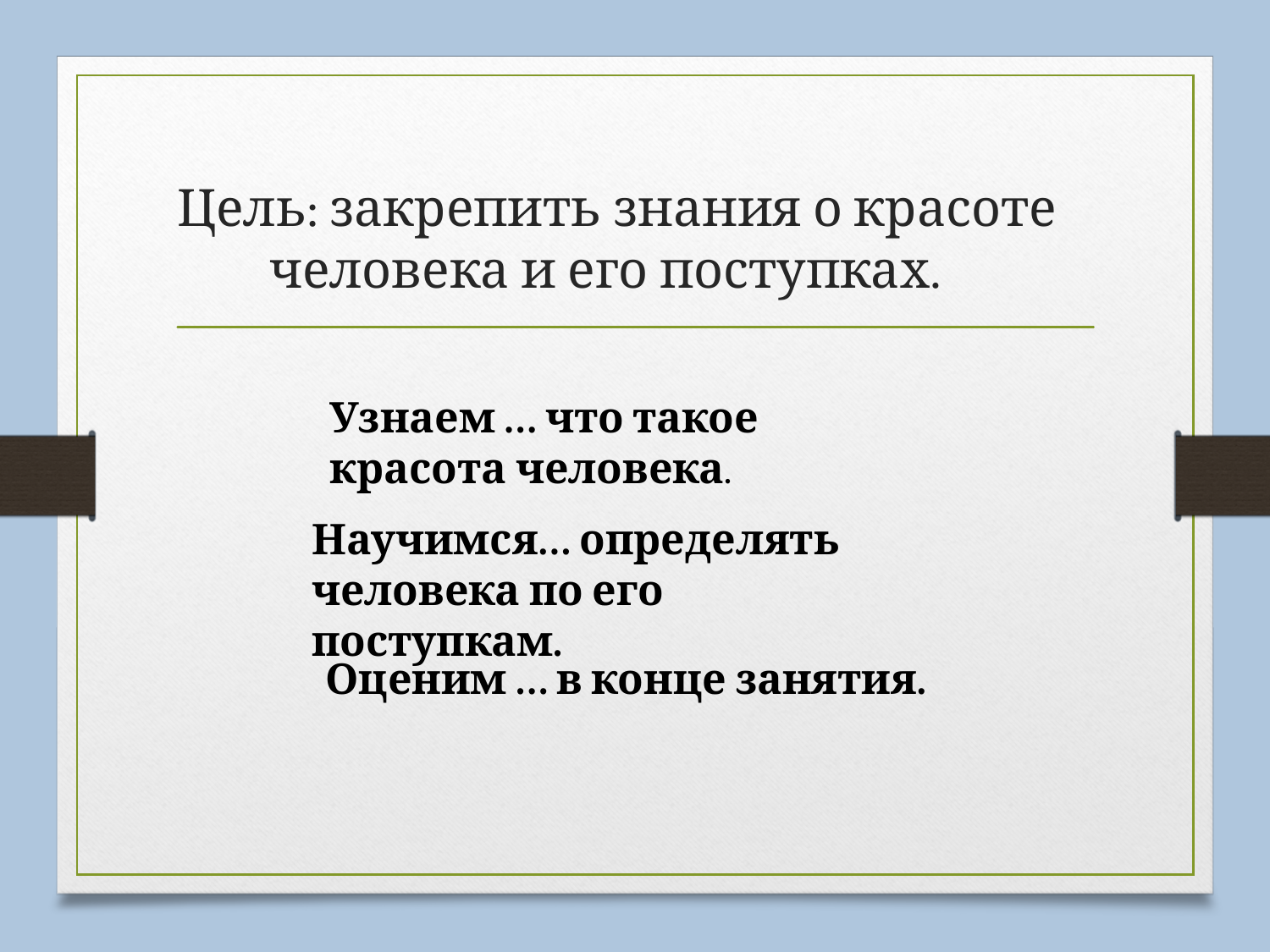

# Цель: закрепить знания о красоте человека и его поступках.
Узнаем … что такое красота человека.
Научимся… определять человека по его поступкам.
Оценим … в конце занятия.